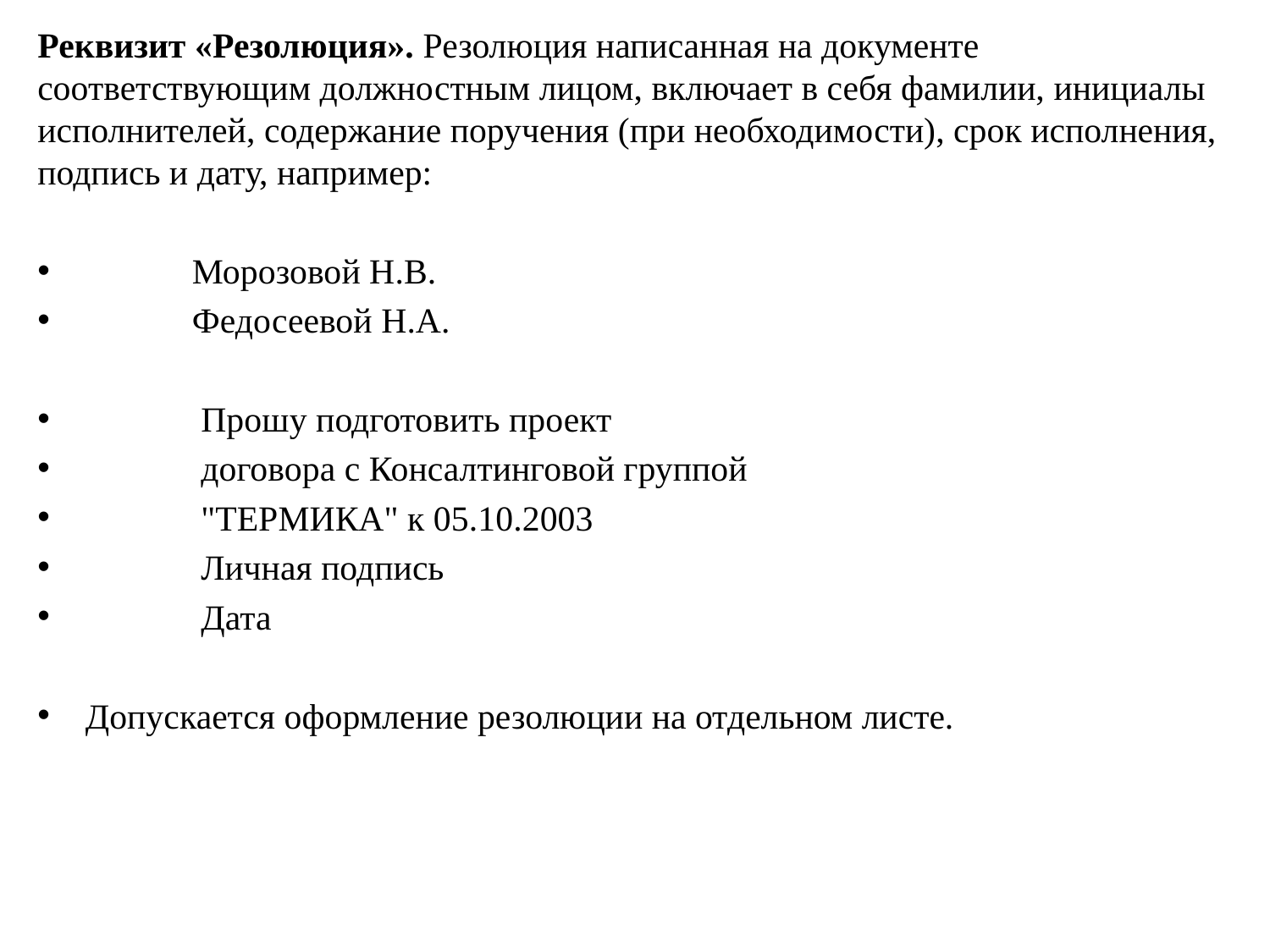

Реквизит «Резолюция». Резолюция написанная на документе соответствующим должностным лицом, включает в себя фамилии, инициалы исполнителей, содержание поручения (при необходимости), срок исполнения, подпись и дату, например:

            Морозовой Н.В.
            Федосеевой Н.А.

             Прошу подготовить проект
             договора с Консалтинговой группой
             "ТЕРМИКА" к 05.10.2003
             Личная подпись
             Дата

Допускается оформление резолюции на отдельном листе.